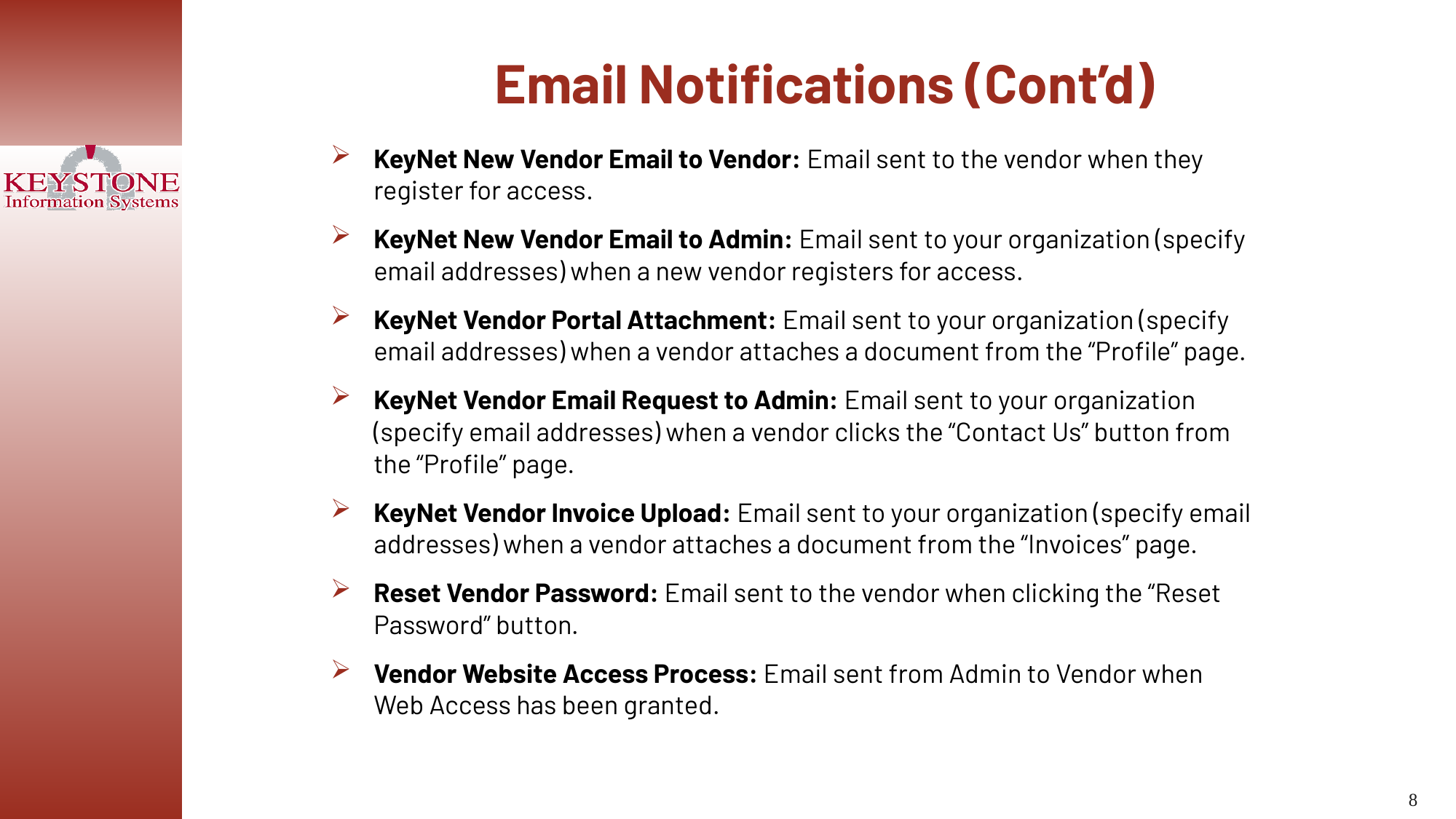

Email Notifications (Cont’d)
KeyNet New Vendor Email to Vendor: Email sent to the vendor when they register for access.
KeyNet New Vendor Email to Admin: Email sent to your organization (specify email addresses) when a new vendor registers for access.
KeyNet Vendor Portal Attachment: Email sent to your organization (specify email addresses) when a vendor attaches a document from the “Profile” page.
KeyNet Vendor Email Request to Admin: Email sent to your organization (specify email addresses) when a vendor clicks the “Contact Us” button from the “Profile” page.
KeyNet Vendor Invoice Upload: Email sent to your organization (specify email addresses) when a vendor attaches a document from the “Invoices” page.
Reset Vendor Password: Email sent to the vendor when clicking the “Reset Password” button.
Vendor Website Access Process: Email sent from Admin to Vendor when Web Access has been granted.
8